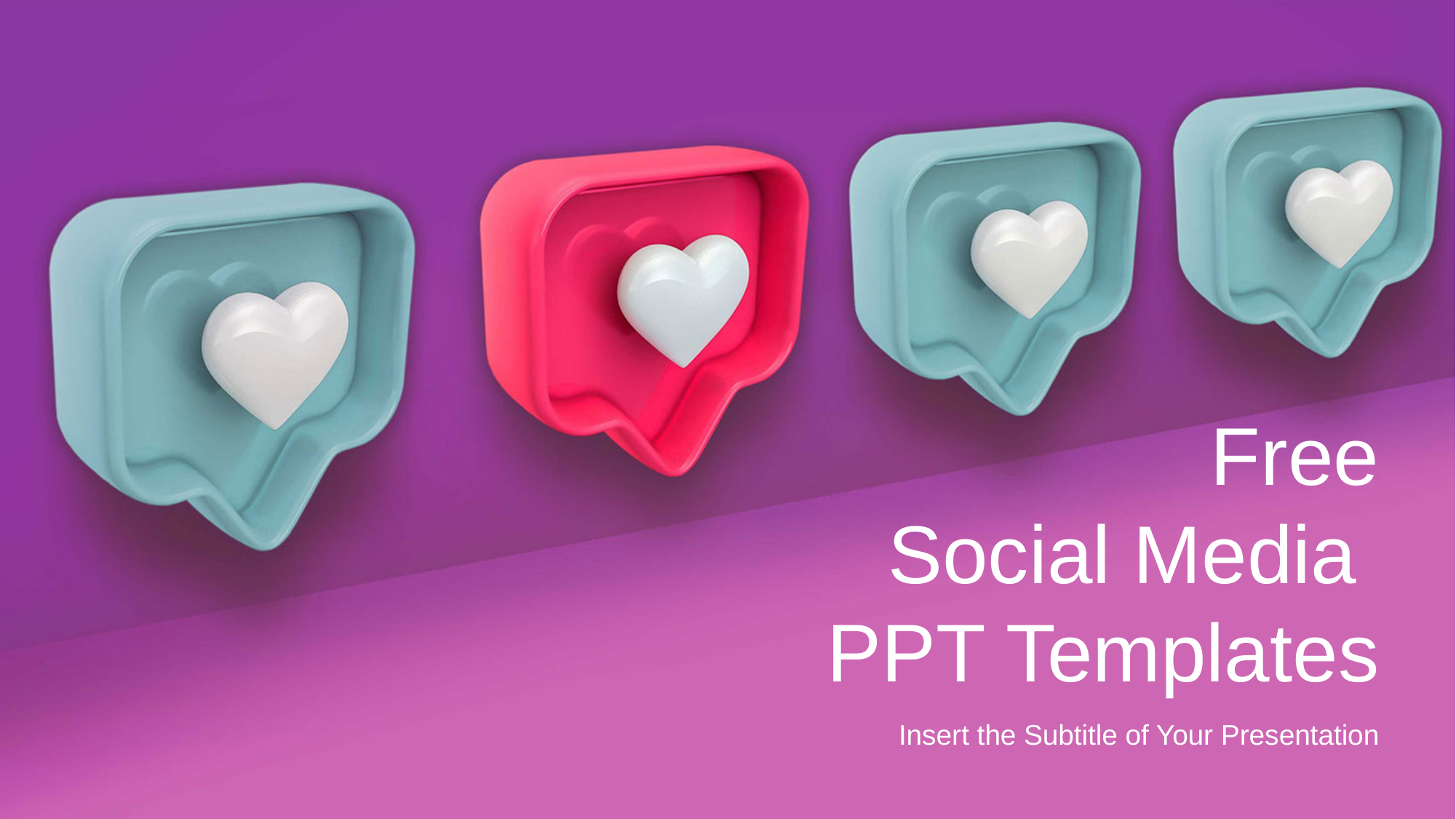

Free
Social Media
PPT Templates
Insert the Subtitle of Your Presentation